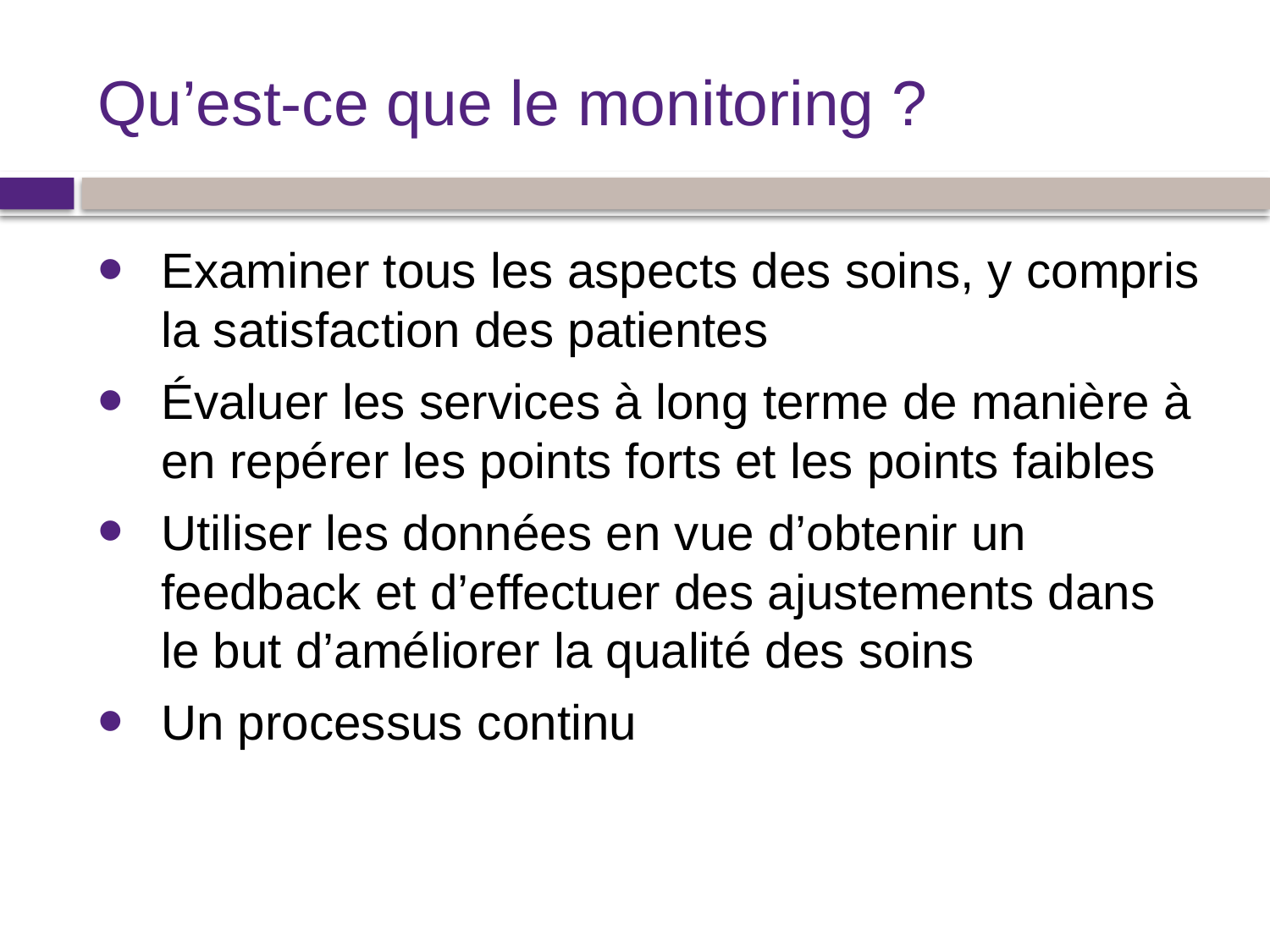

# Qu’est-ce que le monitoring ?
Examiner tous les aspects des soins, y compris la satisfaction des patientes
Évaluer les services à long terme de manière à en repérer les points forts et les points faibles
Utiliser les données en vue d’obtenir un feedback et d’effectuer des ajustements dans le but d’améliorer la qualité des soins
Un processus continu